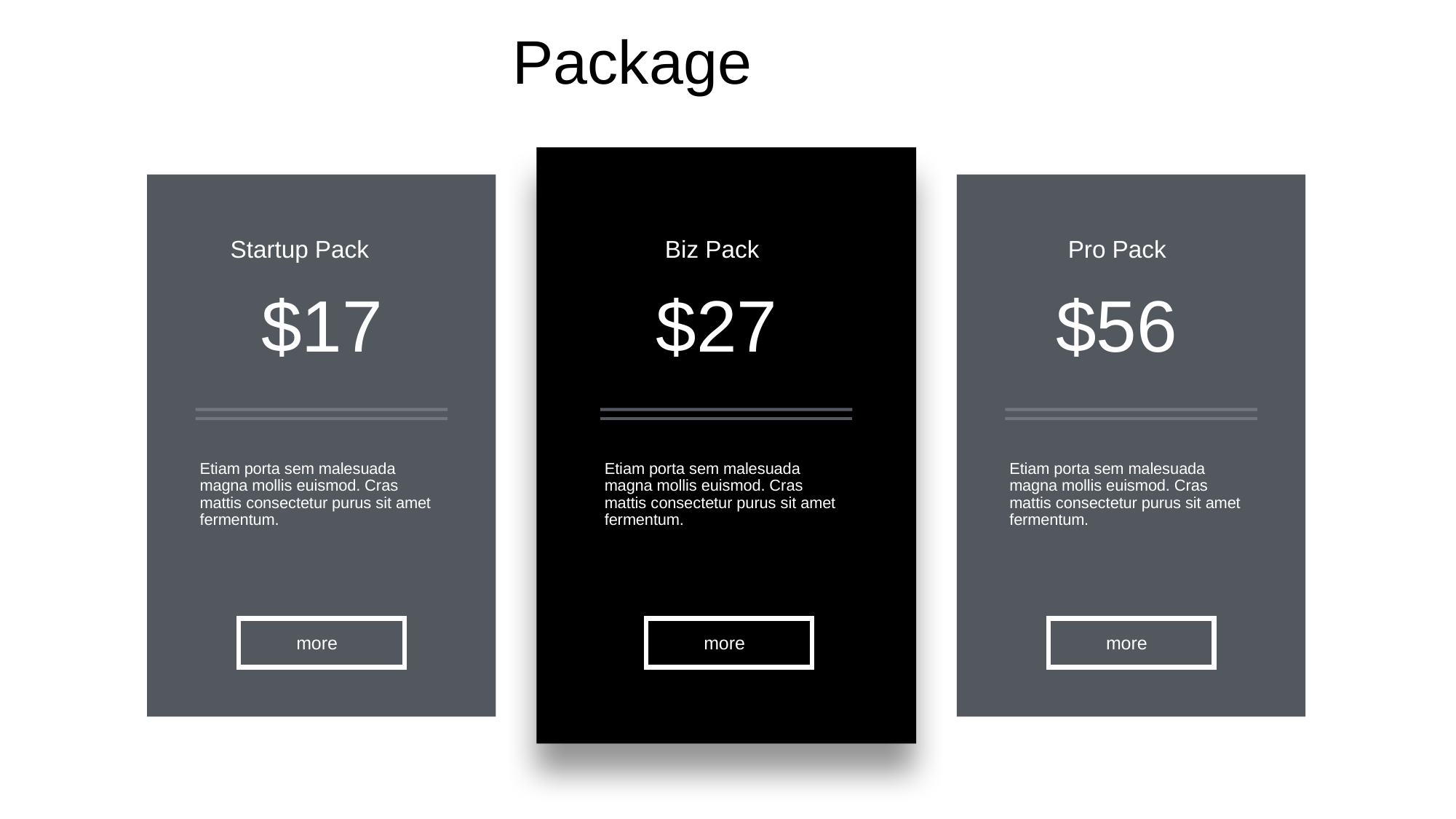

Package

Startup Pack
Biz Pack
Pro Pack
$17
$27
$56

Etiam porta sem malesuada magna mollis euismod. Cras mattis consectetur purus sit amet fermentum.
Etiam porta sem malesuada magna mollis euismod. Cras mattis consectetur purus sit amet fermentum.
Etiam porta sem malesuada magna mollis euismod. Cras mattis consectetur purus sit amet fermentum.

more
more
more